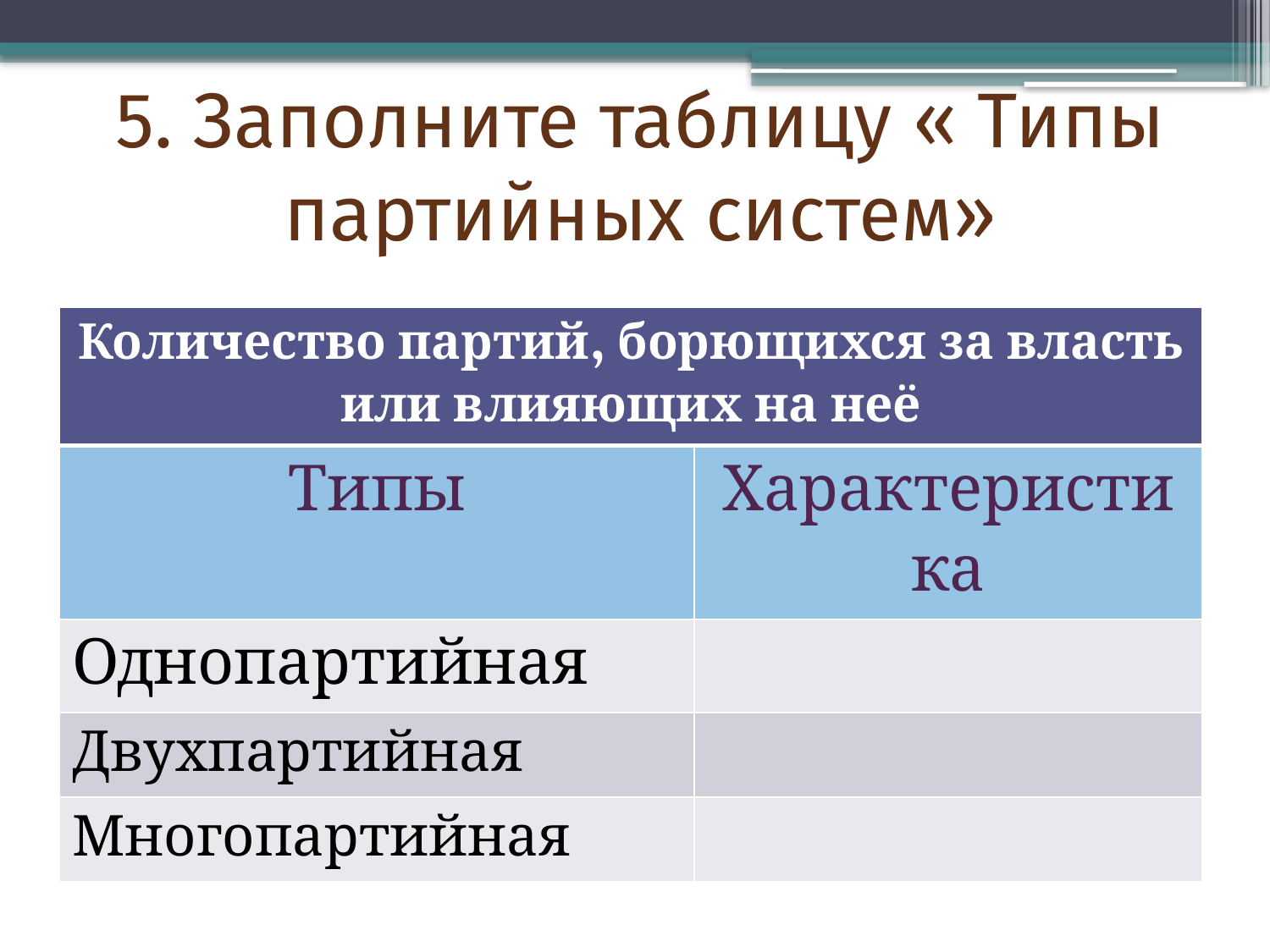

# 5. Заполните таблицу « Типы партийных систем»
| Количество партий, борющихся за власть или влияющих на неё |  |
| --- | --- |
| Типы | Характеристика |
| Однопартийная |  |
| Двухпартийная |  |
| Многопартийная |  |